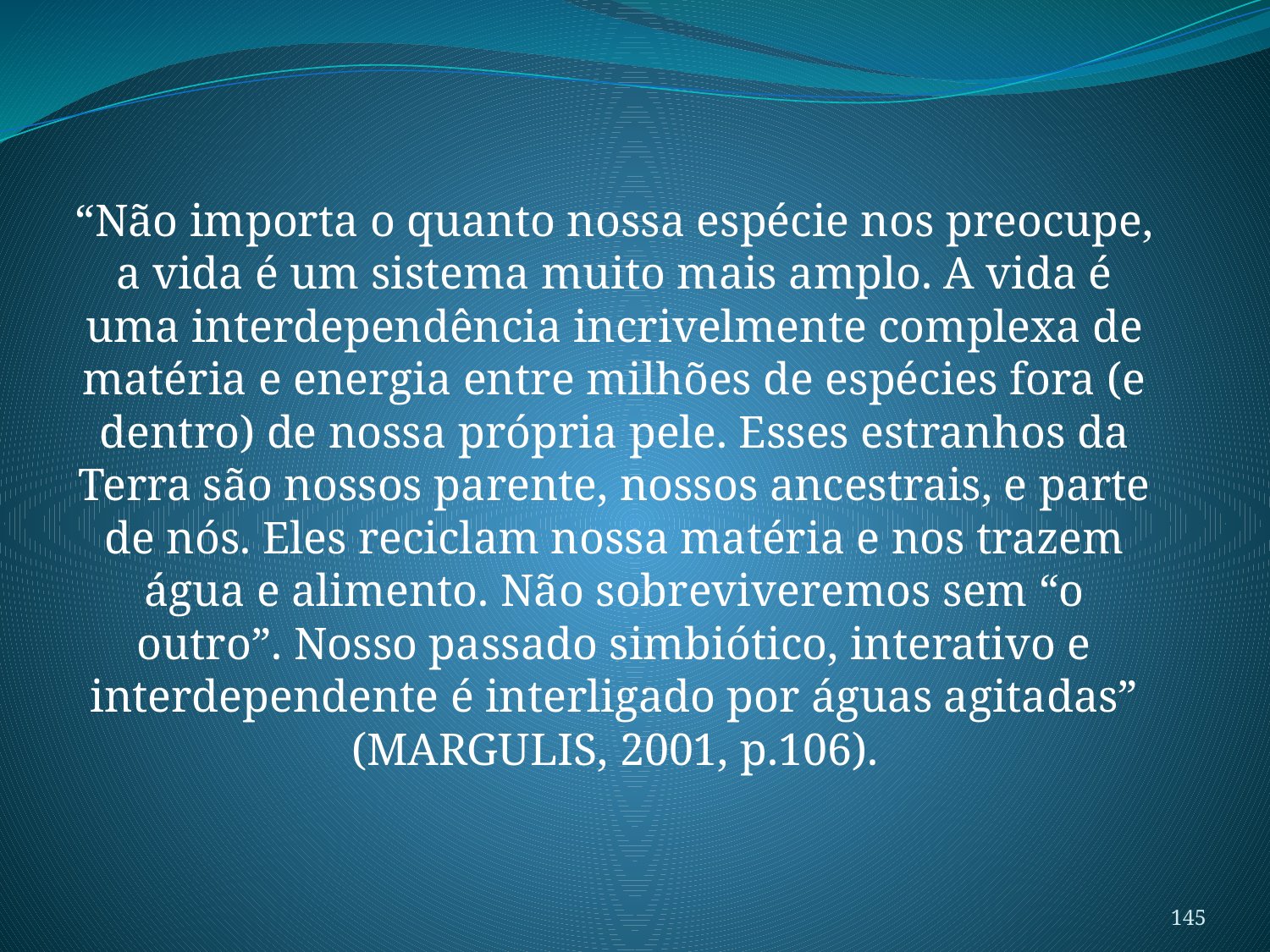

“Não importa o quanto nossa espécie nos preocupe, a vida é um sistema muito mais amplo. A vida é uma interdependência incrivelmente complexa de matéria e energia entre milhões de espécies fora (e dentro) de nossa própria pele. Esses estranhos da Terra são nossos parente, nossos ancestrais, e parte de nós. Eles reciclam nossa matéria e nos trazem água e alimento. Não sobreviveremos sem “o outro”. Nosso passado simbiótico, interativo e interdependente é interligado por águas agitadas” (MARGULIS, 2001, p.106).
145